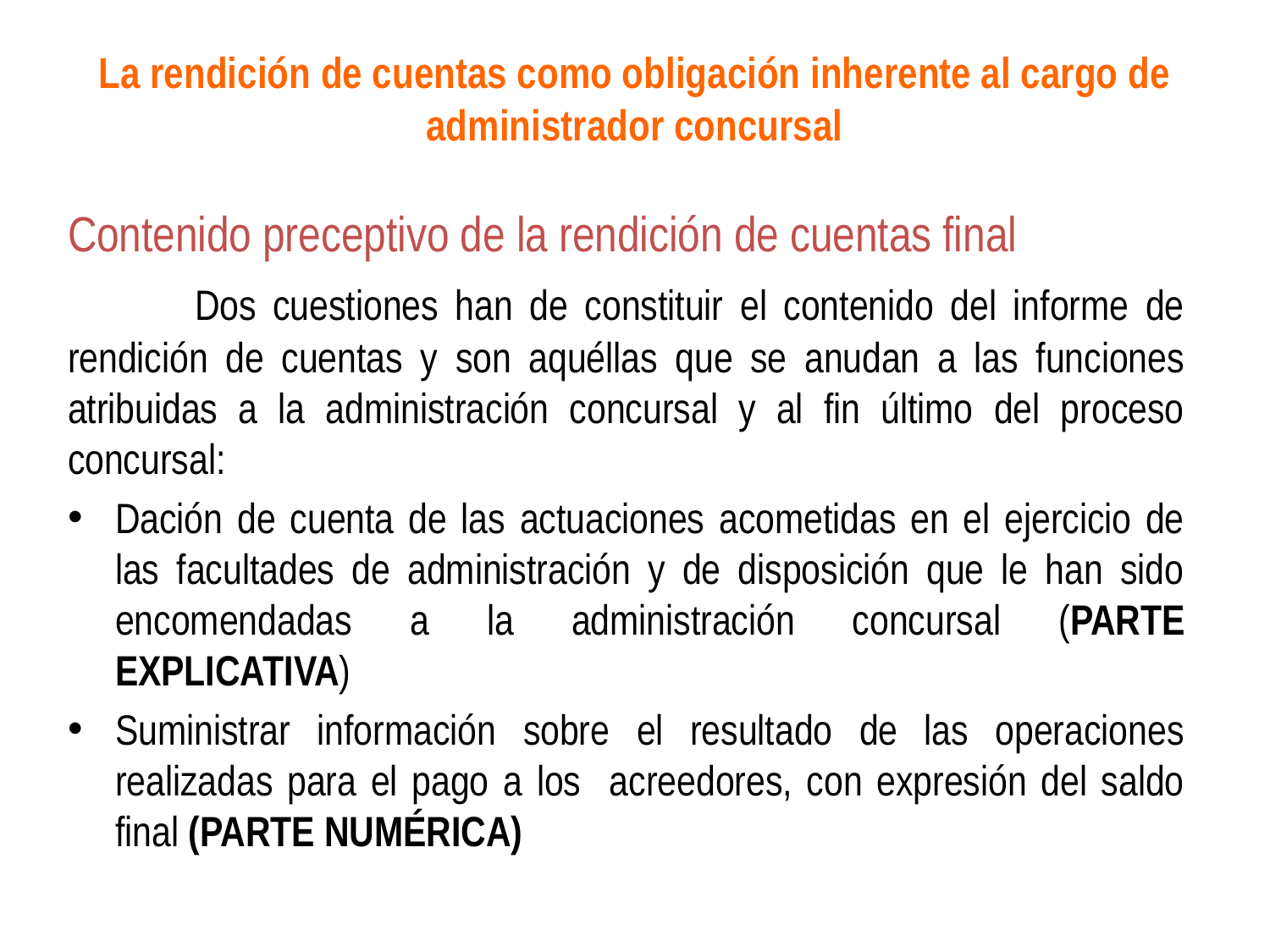

# La rendición de cuentas como obligación inherente al cargo de administrador concursal
Contenido preceptivo de la rendición de cuentas final
	Dos cuestiones han de constituir el contenido del informe de rendición de cuentas y son aquéllas que se anudan a las funciones atribuidas a la administración concursal y al fin último del proceso concursal:
Dación de cuenta de las actuaciones acometidas en el ejercicio de las facultades de administración y de disposición que le han sido encomendadas a la administración concursal (PARTE EXPLICATIVA)
Suministrar información sobre el resultado de las operaciones realizadas para el pago a los  acreedores, con expresión del saldo final (PARTE NUMÉRICA)